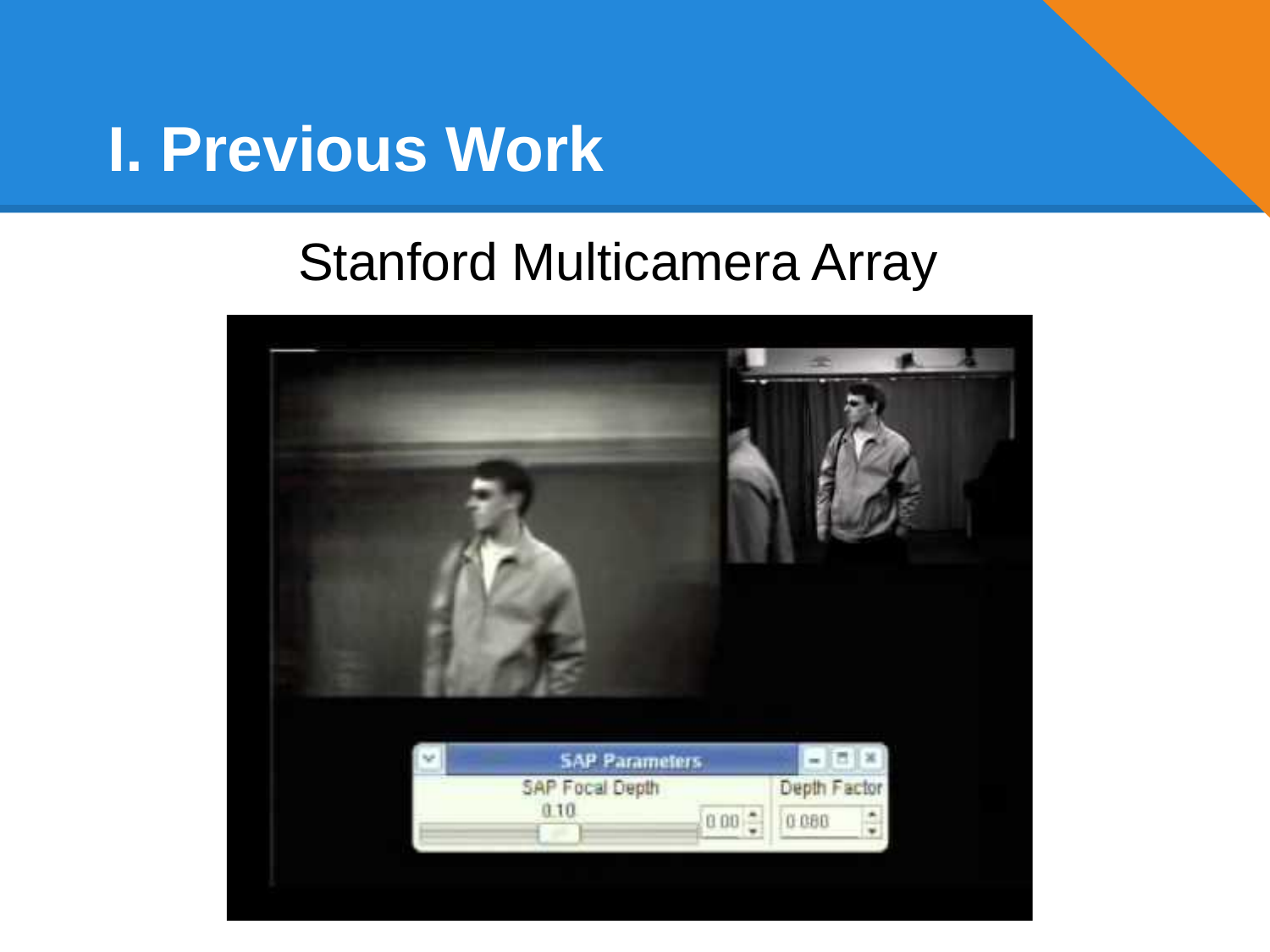

# I. Previous Work
    Stanford Multicamera Array